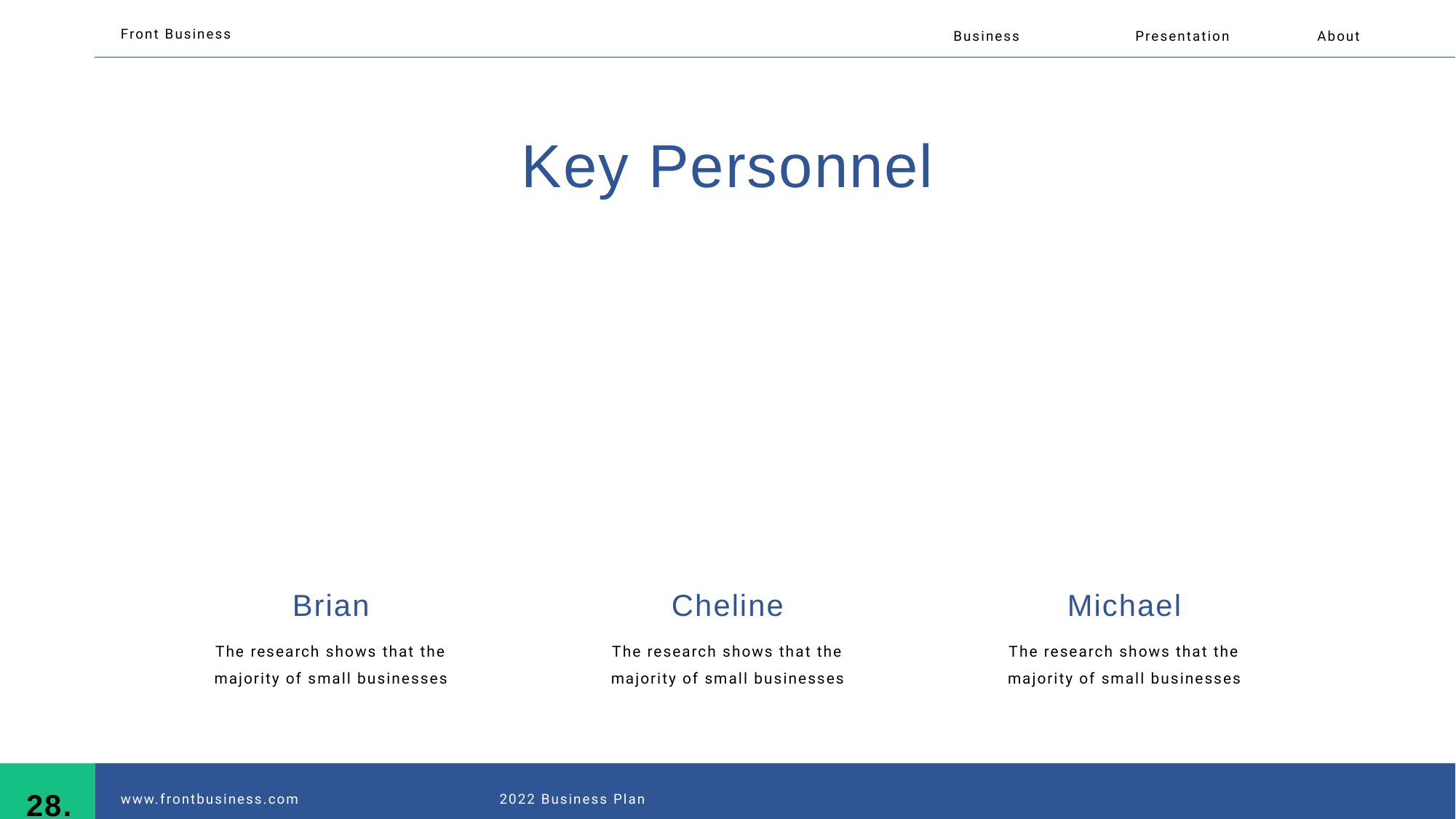

Front Business
Business
Presentation
About
Key Personnel

Brian
Cheline
Michael
The research shows that the majority of small businesses
The research shows that the majority of small businesses
The research shows that the majority of small businesses
28.

www.frontbusiness.com
2022 Business Plan